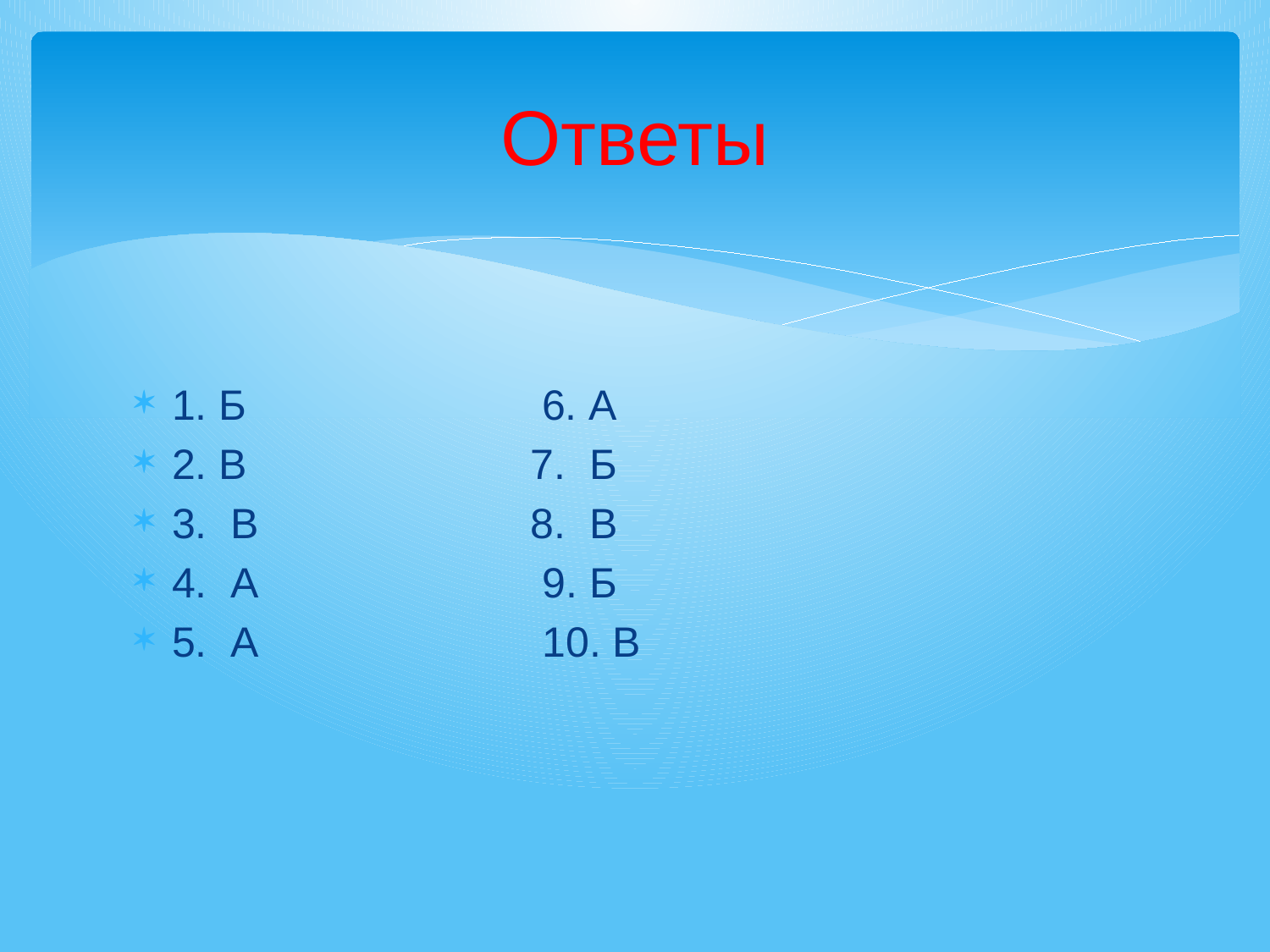

# Ответы
1. Б                         6. А
2. В                        7.  Б
3.  В                       8.  В
4.  А                        9. Б
5.  А                        10. В